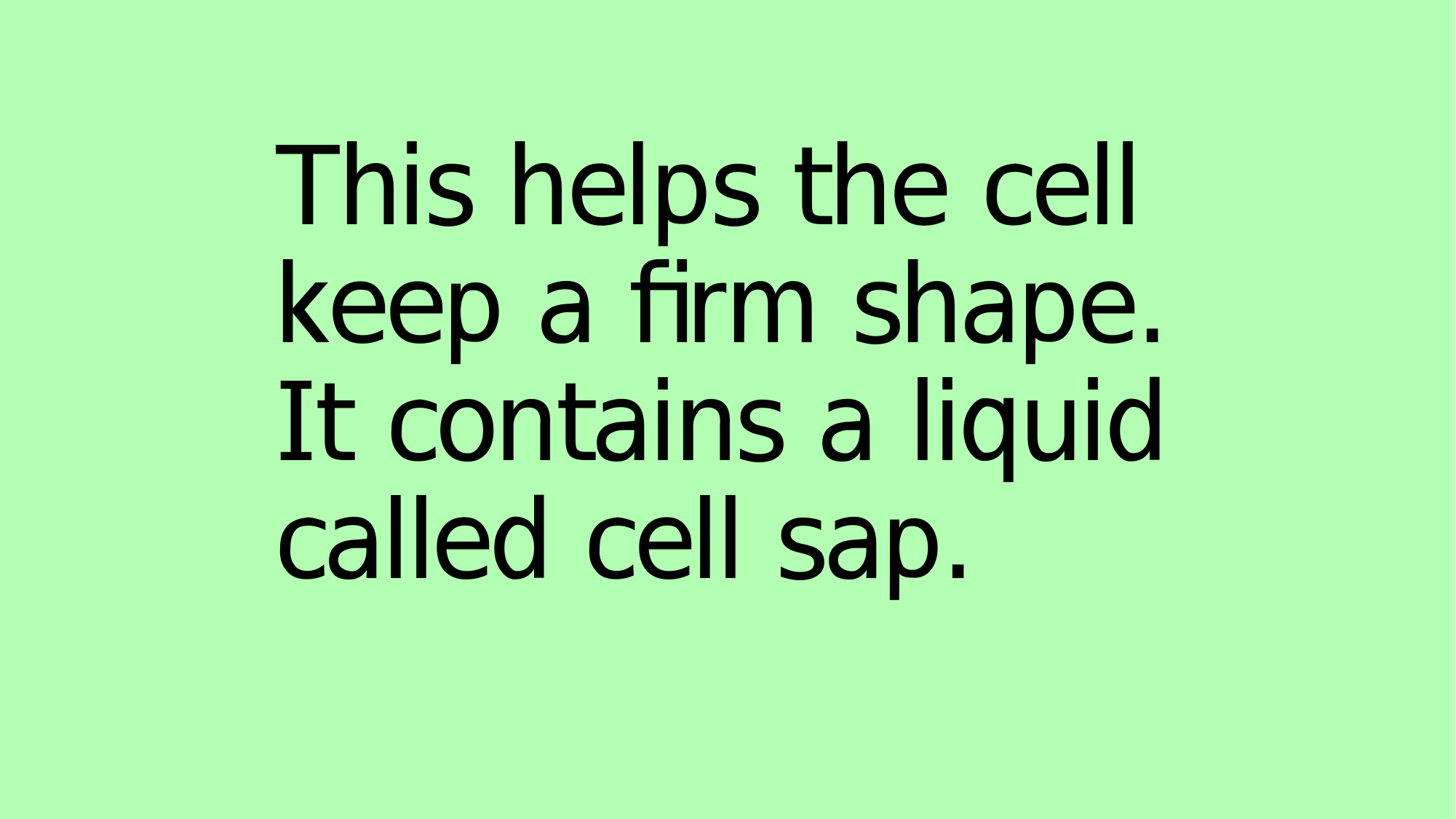

# This helps the cell keep a firm shape. It contains a liquid called cell sap.